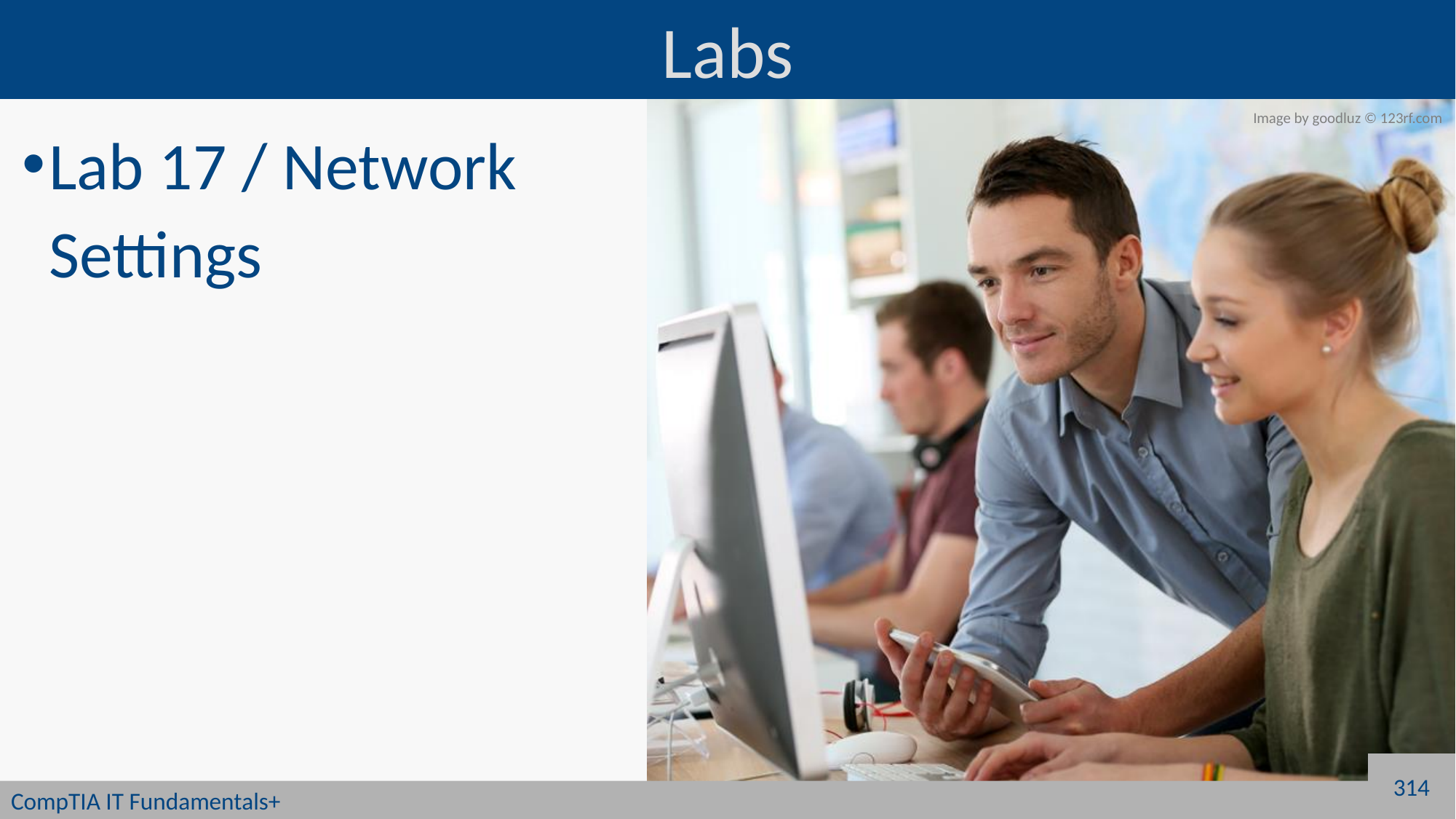

Lab 17 / Network Settings
314
CompTIA IT Fundamentals+